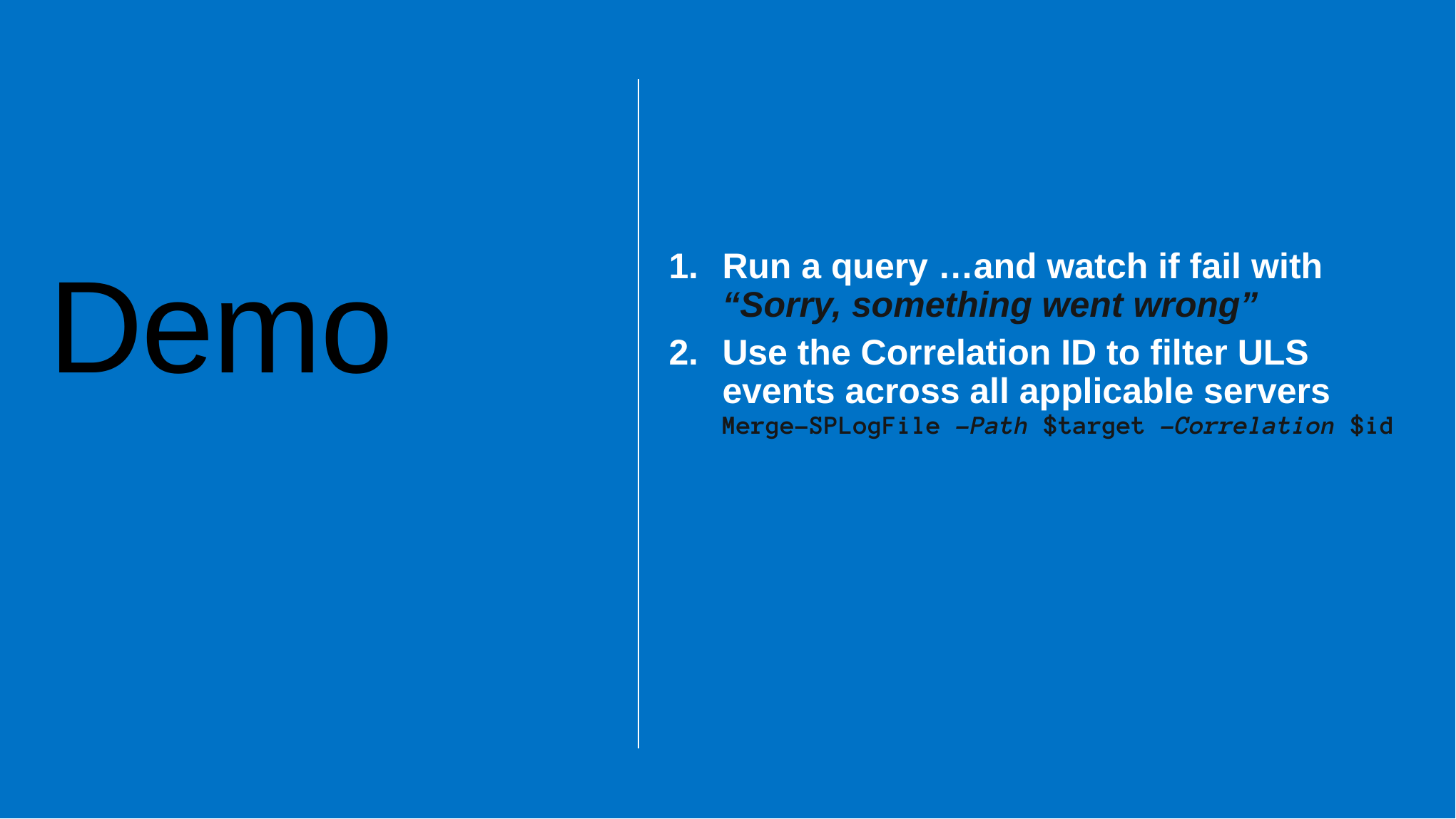

Run a query …and watch if fail with “Sorry, something went wrong”
Use the Correlation ID to filter ULS events across all applicable servers  Merge-SPLogFile -Path $target -Correlation $id
# Demo